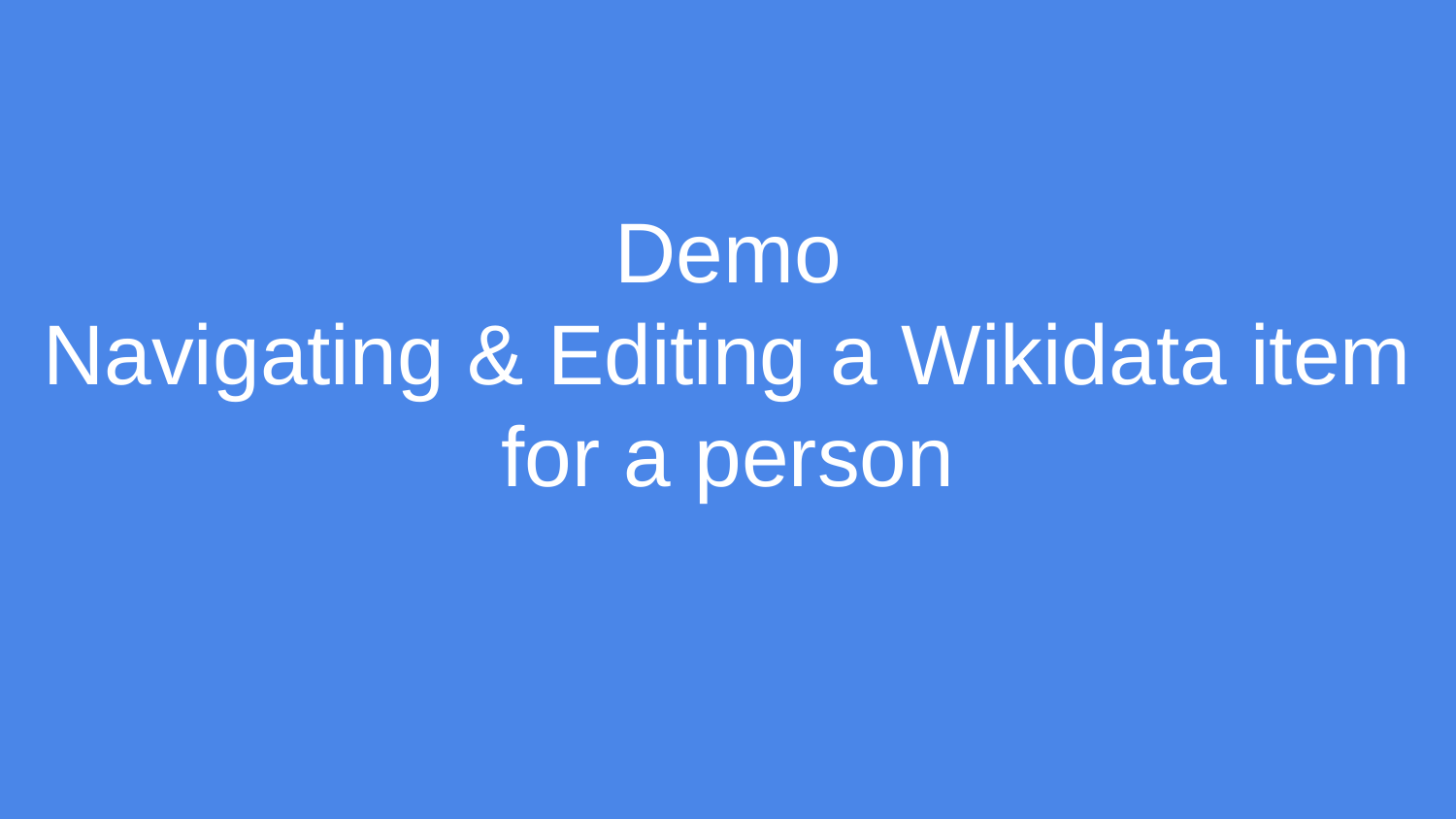

Demo
Navigating & Editing a Wikidata item for a person